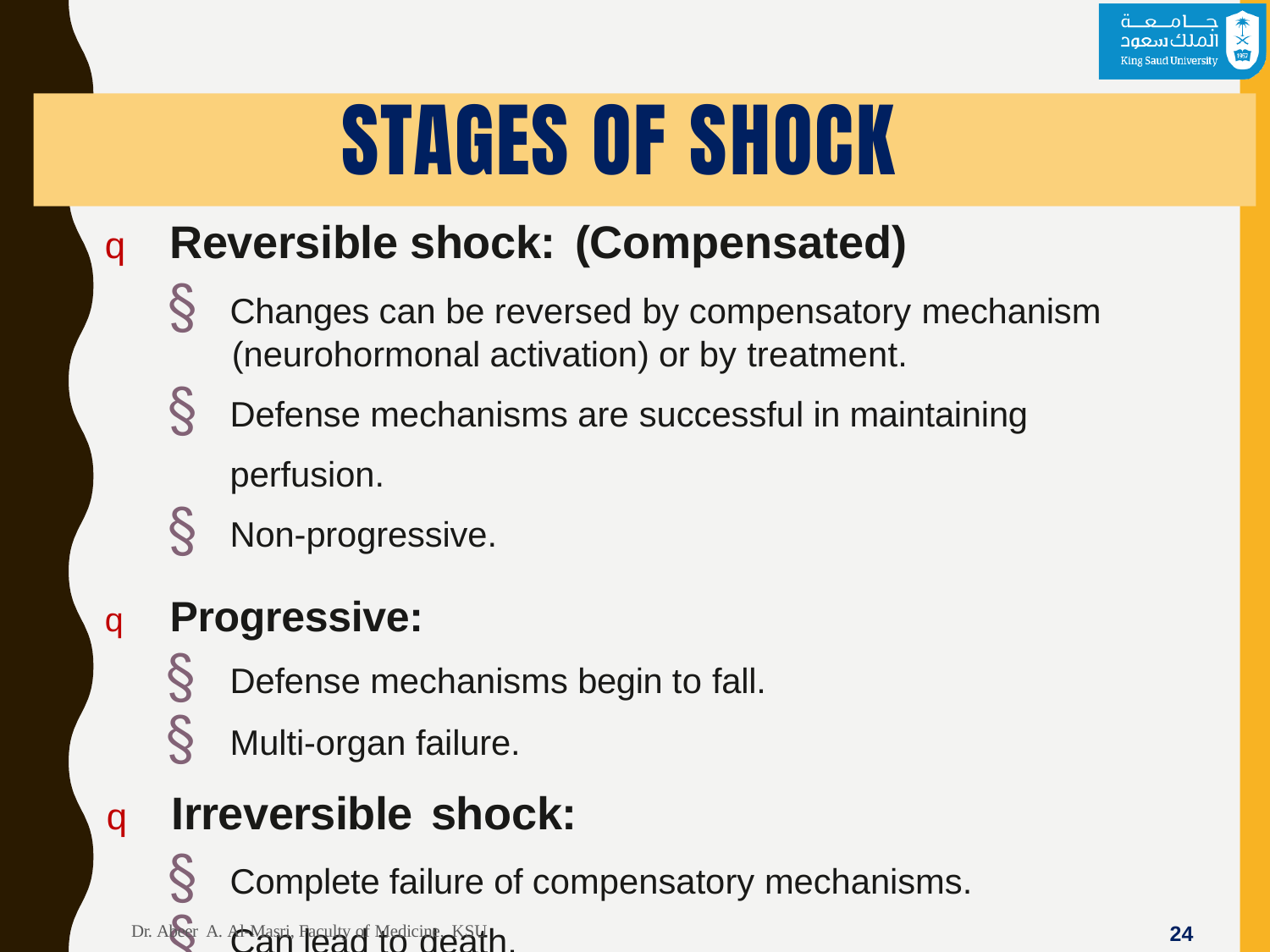

# STAGES OF SHOCK

q	Reversible shock: (Compensated)
Changes can be reversed by compensatory mechanism
(neurohormonal activation) or by treatment.
Defense mechanisms are successful in maintaining perfusion.
Non-progressive.
q	Progressive:
Defense mechanisms begin to fall.
Multi-organ failure.
q	Irreversible shock:
Complete failure of compensatory mechanisms.
Can lead to death.
Dr. Abeer  A. Al-Masri, Faculty of Medicine, KSU
24